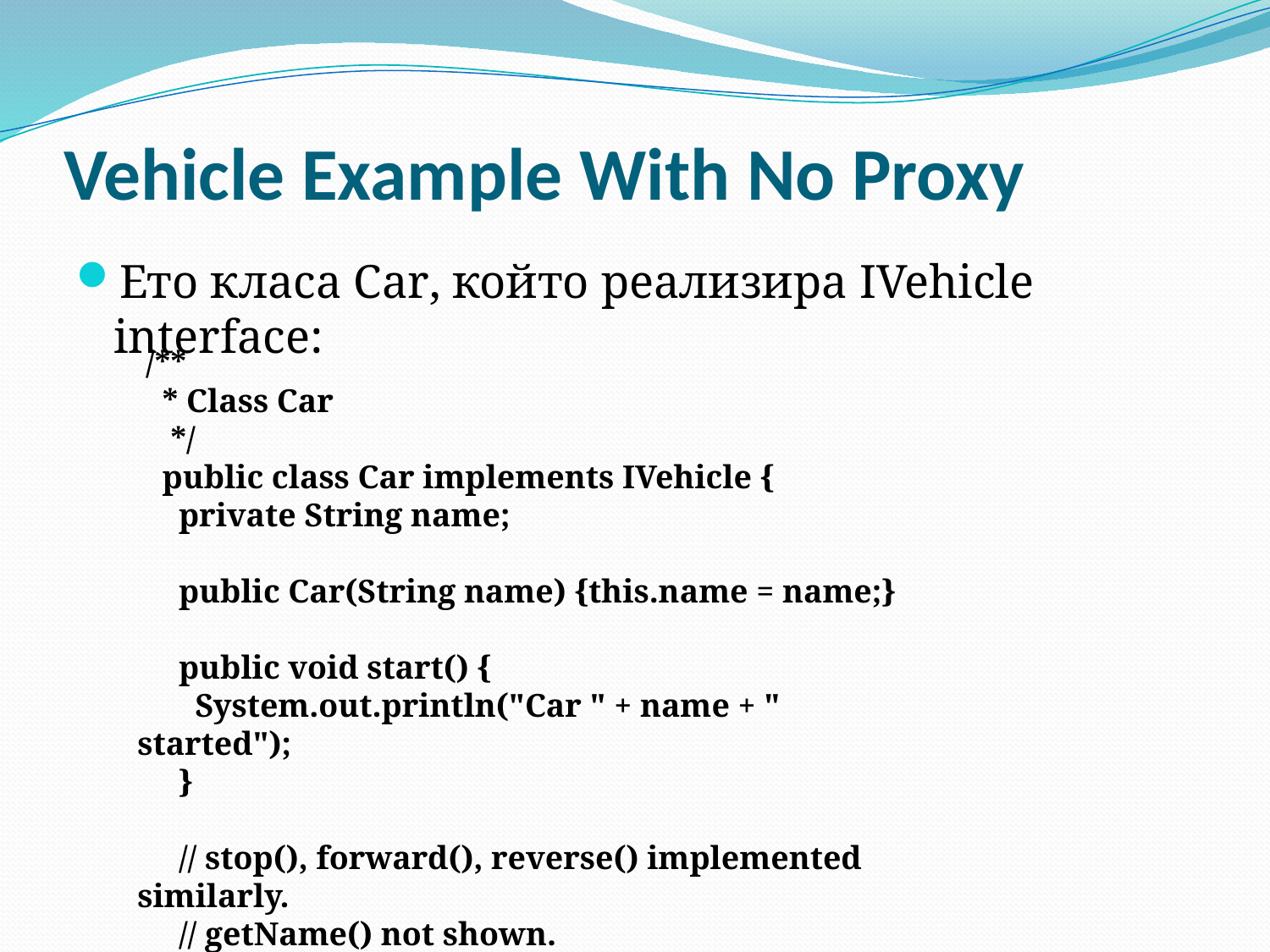

# Vehicle Example With No Proxy
Ето класа Car, който реализира IVehicle interface:
 /**
   * Class Car
    */
   public class Car implements IVehicle {
     private String name;

     public Car(String name) {this.name = name;}

     public void start() {
       System.out.println("Car " + name + " started");
     }

     // stop(), forward(), reverse() implemented similarly.
     // getName() not shown.
   }